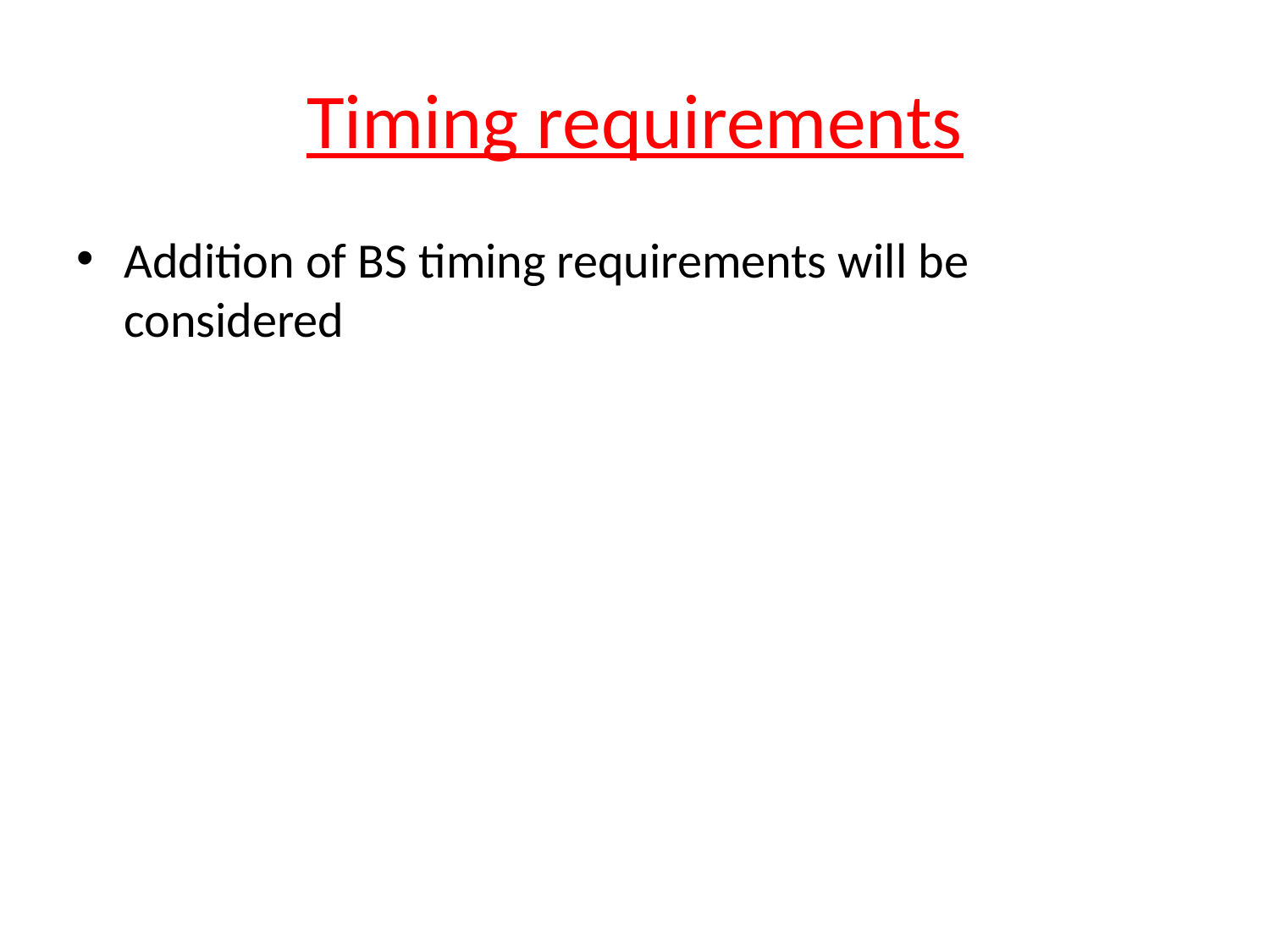

# Timing requirements
Addition of BS timing requirements will be considered